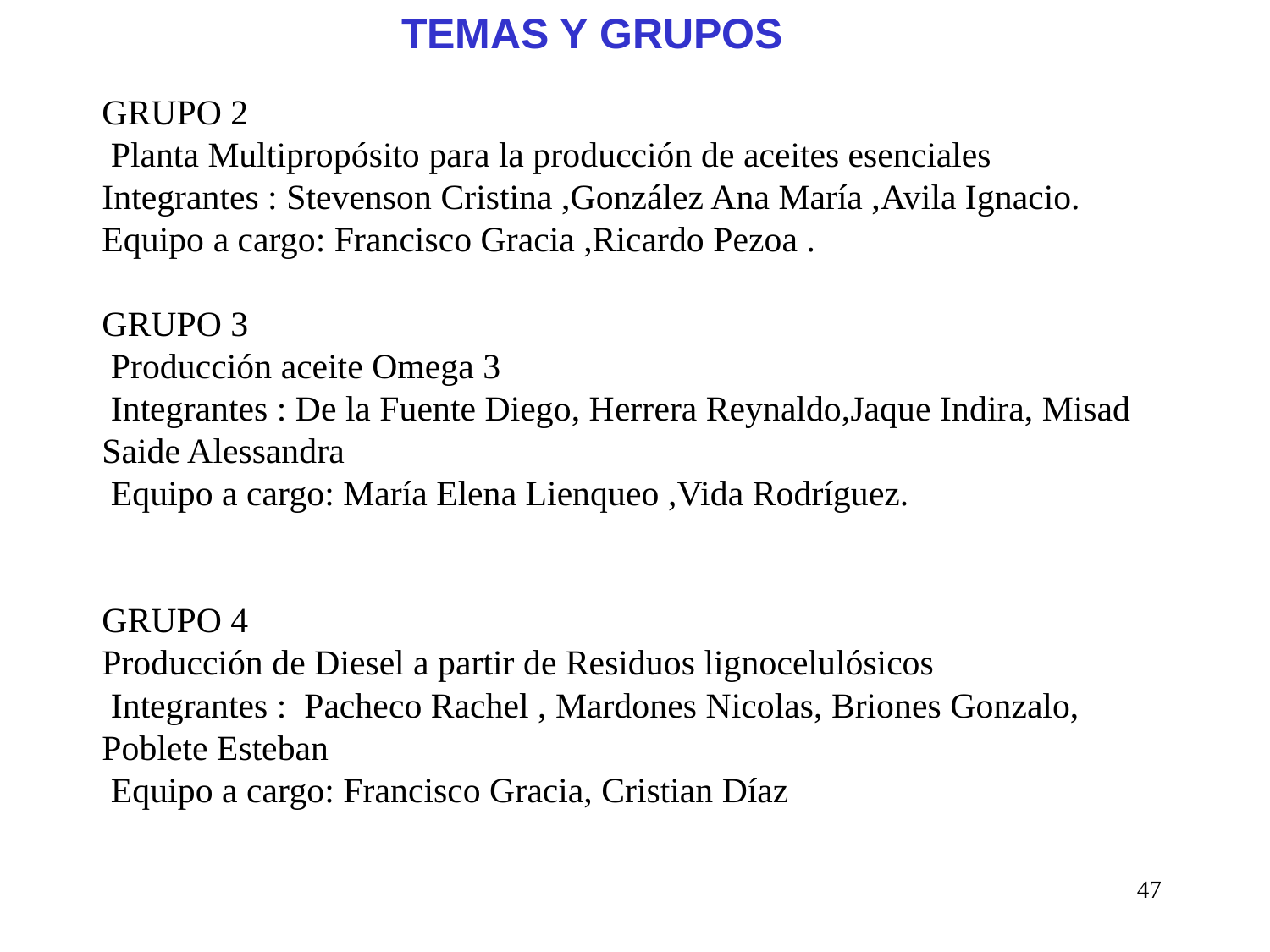

TEMAS Y GRUPOS
# GRUPO 2 Planta Multipropósito para la producción de aceites esenciales Integrantes : Stevenson Cristina ,González Ana María ,Avila Ignacio. Equipo a cargo: Francisco Gracia ,Ricardo Pezoa . GRUPO 3 Producción aceite Omega 3 Integrantes : De la Fuente Diego, Herrera Reynaldo,Jaque Indira, Misad Saide Alessandra Equipo a cargo: María Elena Lienqueo ,Vida Rodríguez. GRUPO 4 Producción de Diesel a partir de Residuos lignocelulósicos Integrantes :  Pacheco Rachel , Mardones Nicolas, Briones Gonzalo, Poblete Esteban Equipo a cargo: Francisco Gracia, Cristian Díaz
47